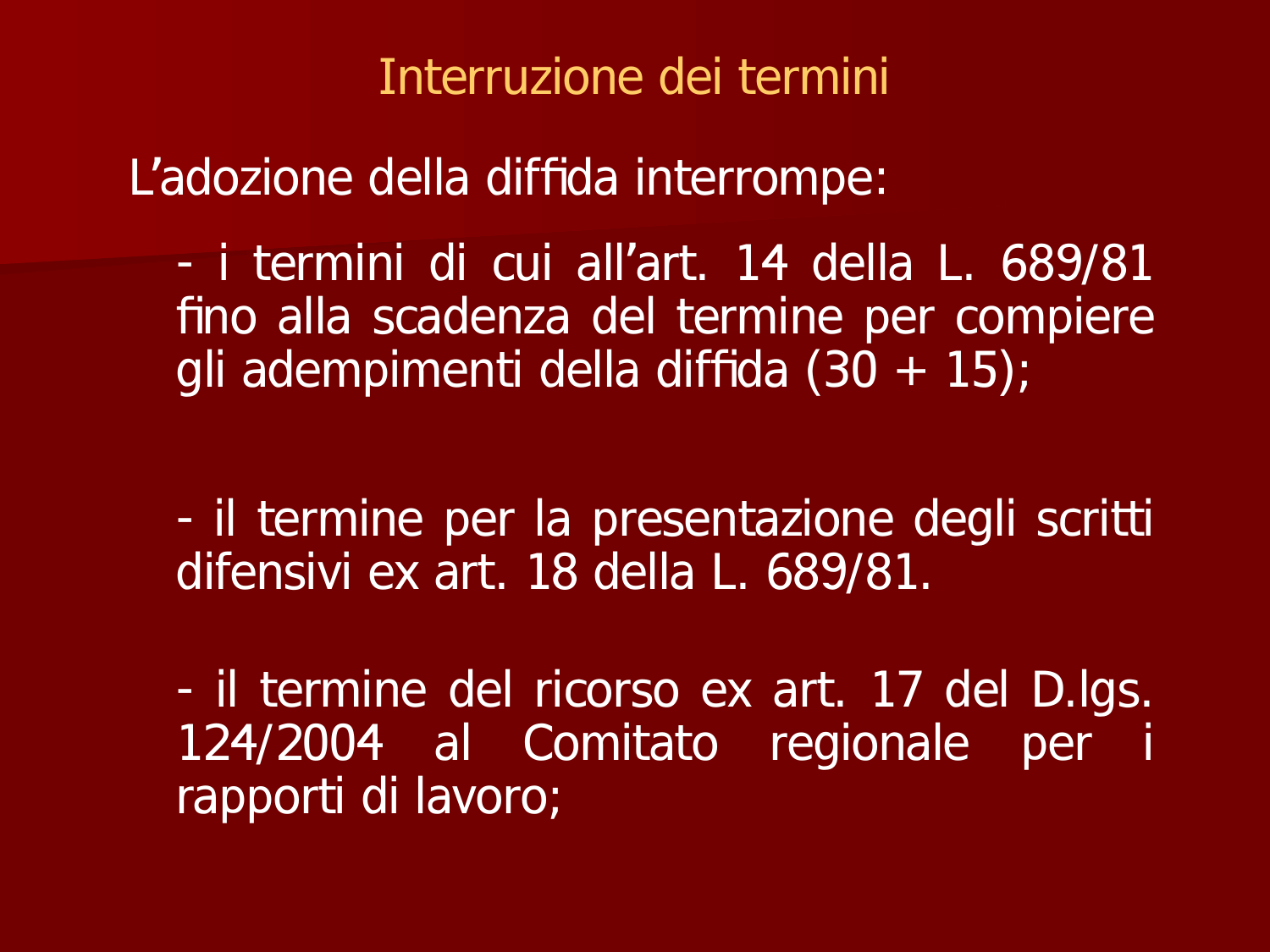

# Interruzione dei termini
L’adozione della diffida interrompe:

	- i termini di cui all’art. 14 della L. 689/81 fino alla scadenza del termine per compiere gli adempimenti della diffida (30 + 15);

	- il termine per la presentazione degli scritti difensivi ex art. 18 della L. 689/81.

	- il termine del ricorso ex art. 17 del D.lgs. 124/2004 al Comitato regionale per i rapporti di lavoro;